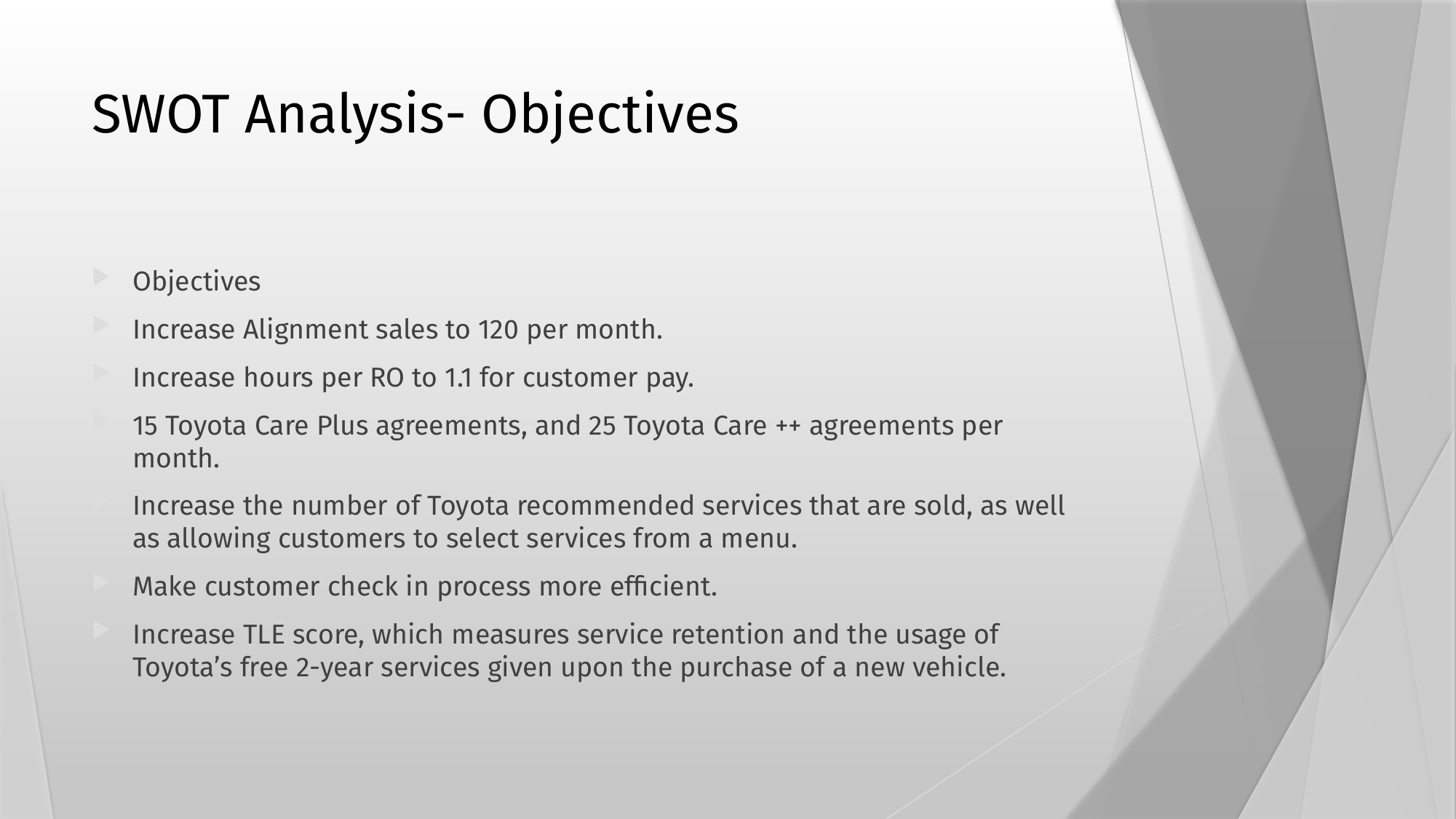

# SWOT Analysis- Objectives
Objectives
Increase Alignment sales to 120 per month.
Increase hours per RO to 1.1 for customer pay.
15 Toyota Care Plus agreements, and 25 Toyota Care ++ agreements per month.
Increase the number of Toyota recommended services that are sold, as well as allowing customers to select services from a menu.
Make customer check in process more efficient.
Increase TLE score, which measures service retention and the usage of Toyota’s free 2-year services given upon the purchase of a new vehicle.